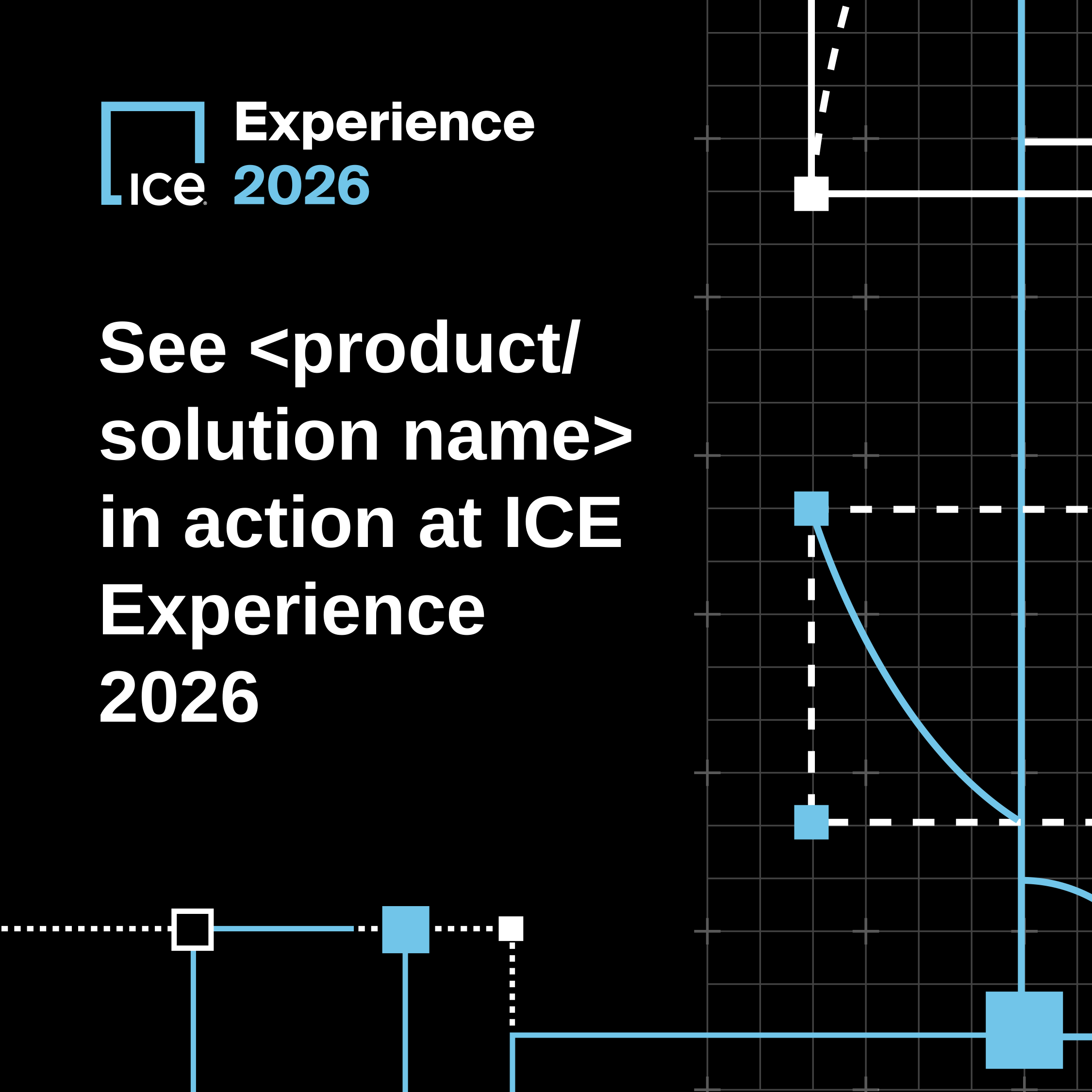

See <product/ solution name> in action at ICE Experience 2026